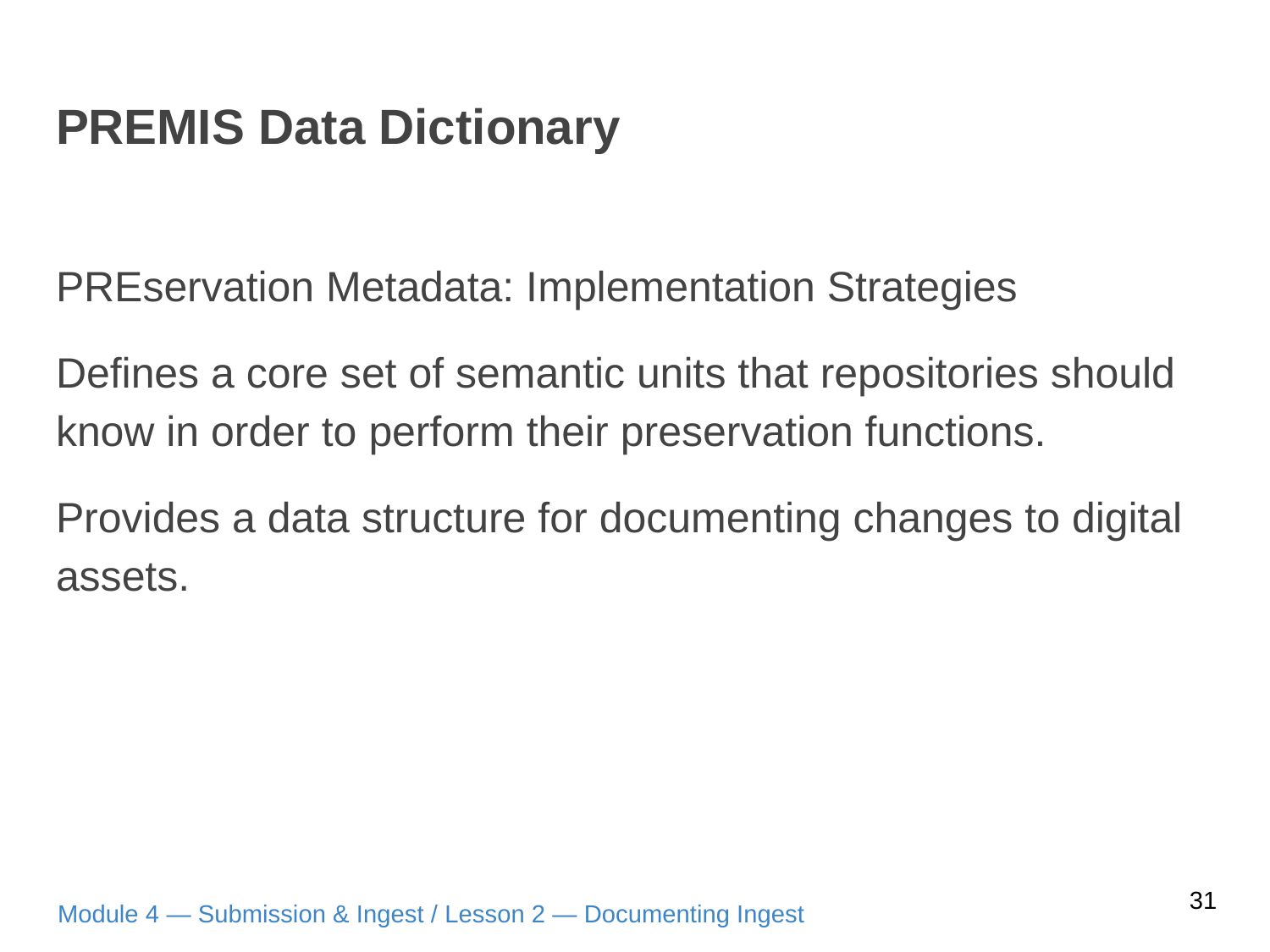

# PREMIS Data Dictionary
PREservation Metadata: Implementation Strategies
Defines a core set of semantic units that repositories should know in order to perform their preservation functions.
Provides a data structure for documenting changes to digital assets.

31
Module 4 — Submission & Ingest / Lesson 2 — Documenting Ingest